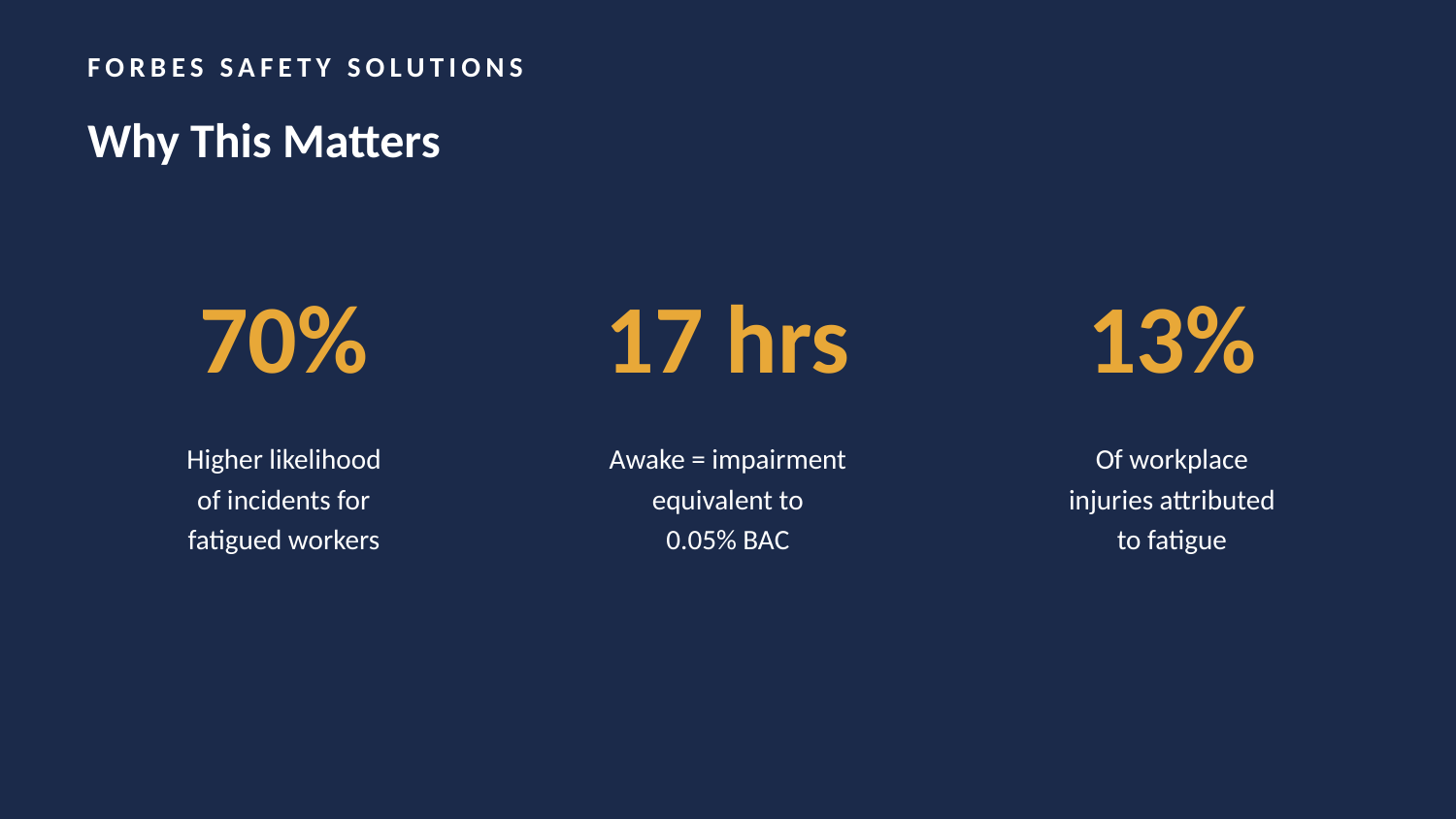

FORBES SAFETY SOLUTIONS
Why This Matters

70%
17 hrs
13%
Higher likelihood
of incidents for
fatigued workers
Awake = impairment
equivalent to
0.05% BAC
Of workplace
injuries attributed
to fatigue